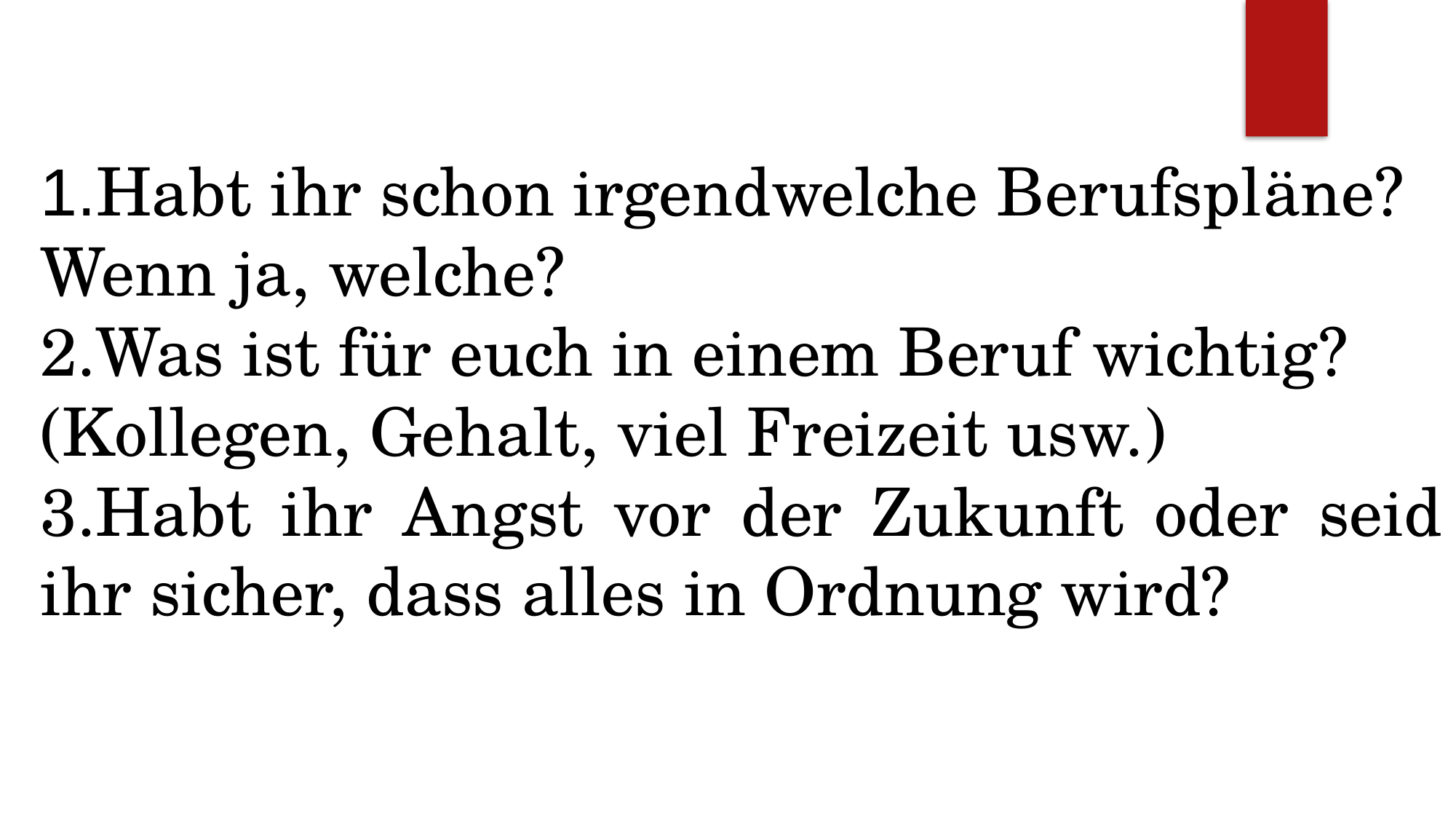

1.Habt ihr schon irgendwelche Berufspläne?
Wenn ja, welche?
2.Was ist für euch in einem Beruf wichtig?
(Kollegen, Gehalt, viel Freizeit usw.)
3.Habt ihr Angst vor der Zukunft oder seid ihr sicher, dass alles in Ordnung wird?